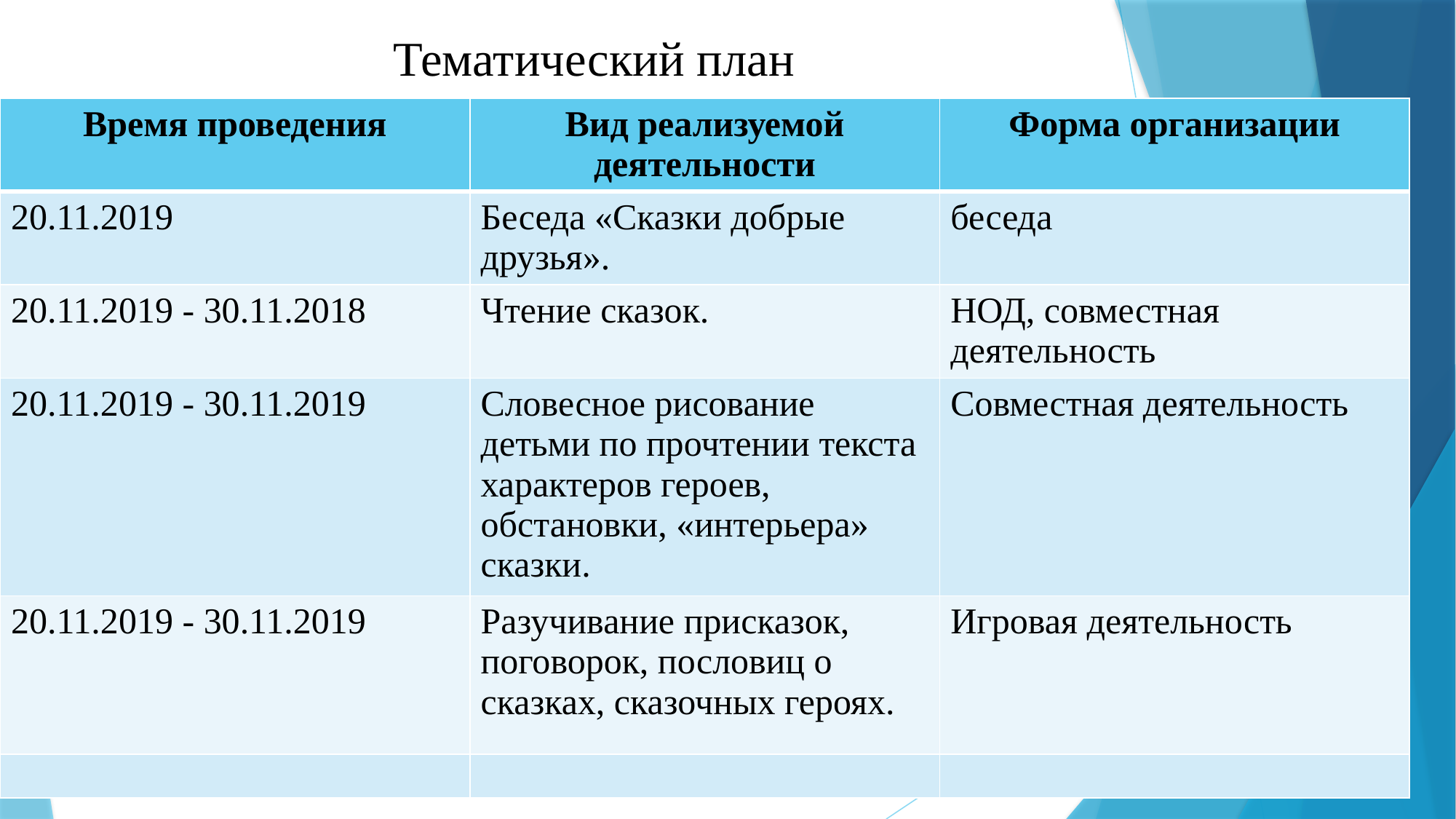

# Тематический план
| Время проведения | Вид реализуемой деятельности | Форма организации |
| --- | --- | --- |
| 20.11.2019 | Беседа «Сказки добрые друзья». | беседа |
| 20.11.2019 - 30.11.2018 | Чтение сказок. | НОД, совместная деятельность |
| 20.11.2019 - 30.11.2019 | Словесное рисование детьми по прочтении текста характеров героев, обстановки, «интерьера» сказки. | Совместная деятельность |
| 20.11.2019 - 30.11.2019 | Разучивание присказок, поговорок, пословиц о сказках, сказочных героях. | Игровая деятельность |
|  |  |  |